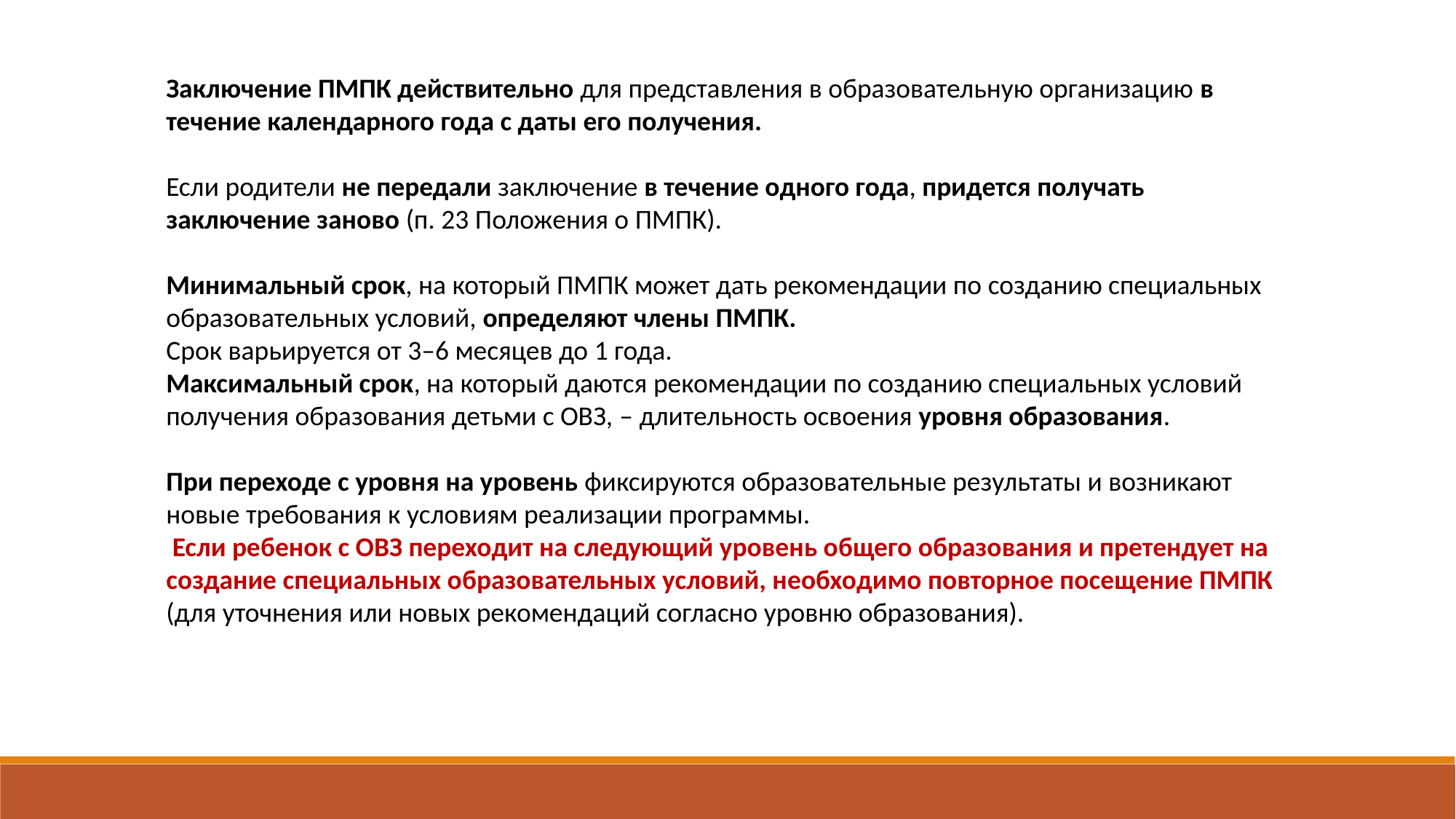

Заключение ПМПК действительно для представления в образовательную организацию в течение календарного года с даты его получения.

Если родители не передали заключение в течение одного года, придется получать заключение заново (п. 23 Положения о ПМПК).

Минимальный срок, на который ПМПК может дать рекомендации по созданию специальных образовательных условий, определяют члены ПМПК.
Срок варьируется от 3–6 месяцев до 1 года.
Максимальный срок, на который даются рекомендации по созданию специальных условий получения образования детьми с ОВЗ, – длительность освоения уровня образования.

При переходе с уровня на уровень фиксируются образовательные результаты и возникают новые требования к условиям реализации программы.
 Если ребенок с ОВЗ переходит на следующий уровень общего образования и претендует на создание специальных образовательных условий, необходимо повторное посещение ПМПК (для уточнения или новых рекомендаций согласно уровню образования).